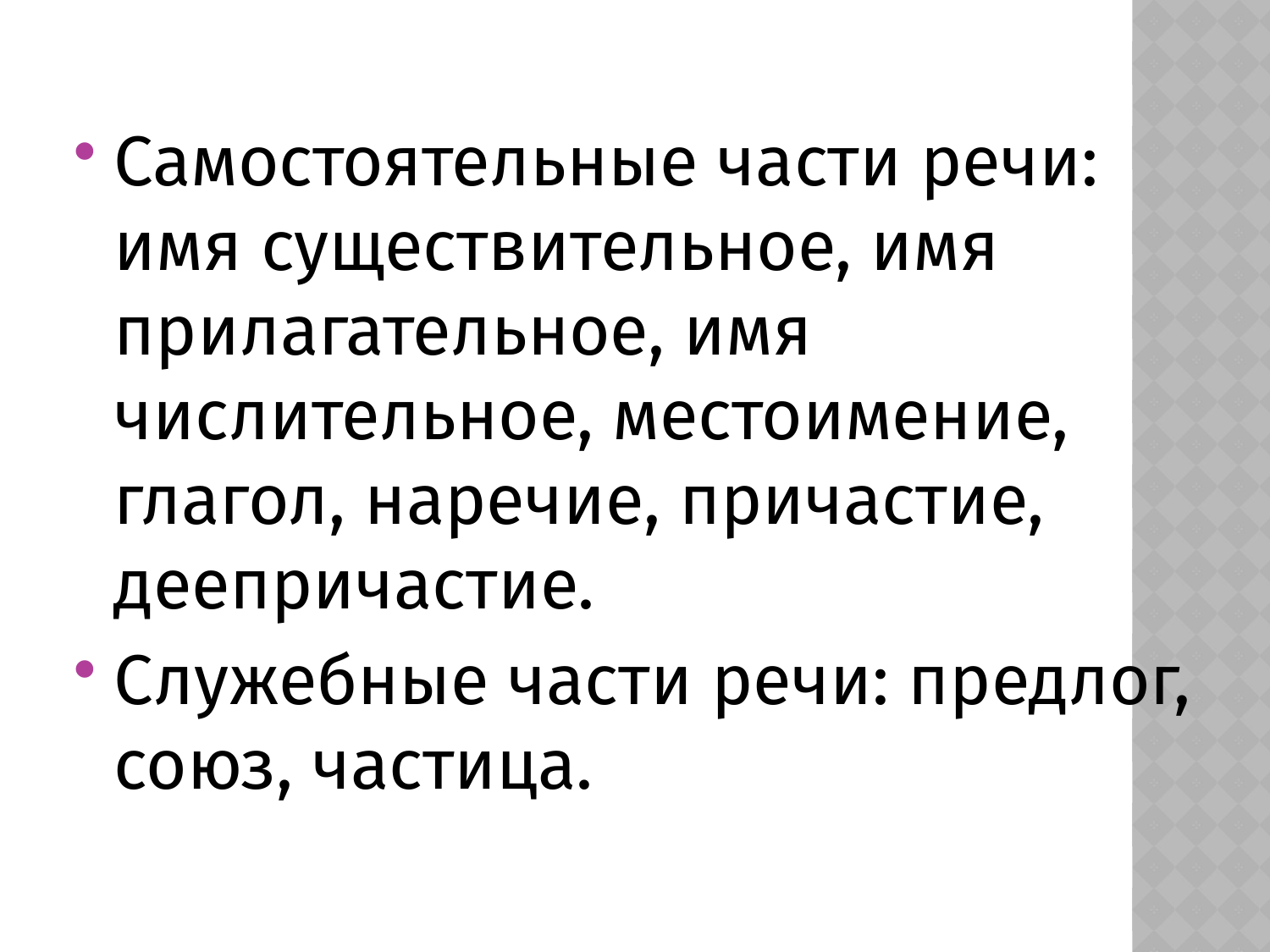

Самостоятельные части речи: имя существительное, имя прилагательное, имя числительное, местоимение, глагол, наречие, причастие, деепричастие.
Служебные части речи: предлог, союз, частица.